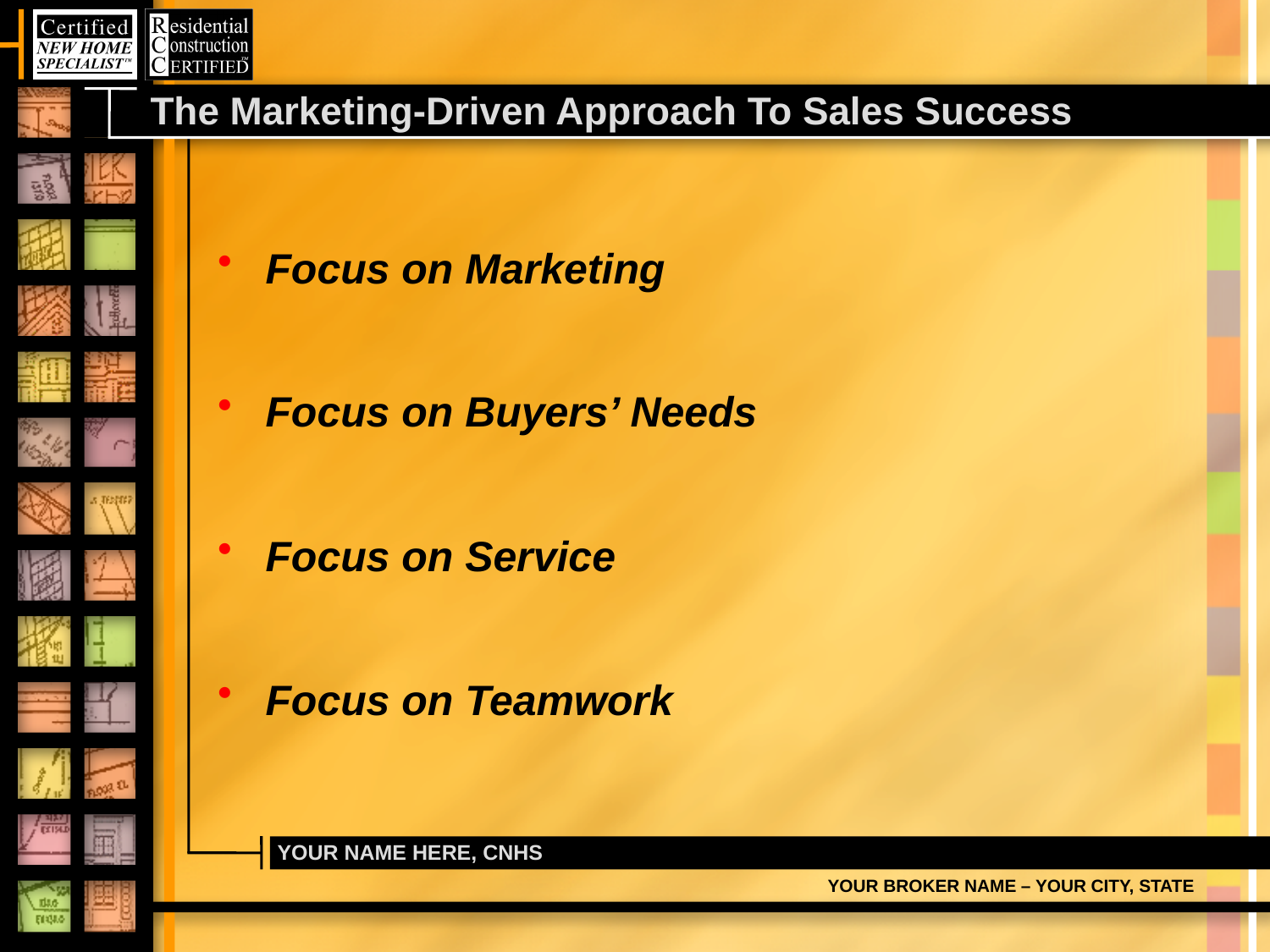

# The Marketing-Driven Approach To Sales Success
Focus on Marketing

Focus on Buyers’ Needs

Focus on Service

Focus on Teamwork
YOUR NAME HERE, CNHS